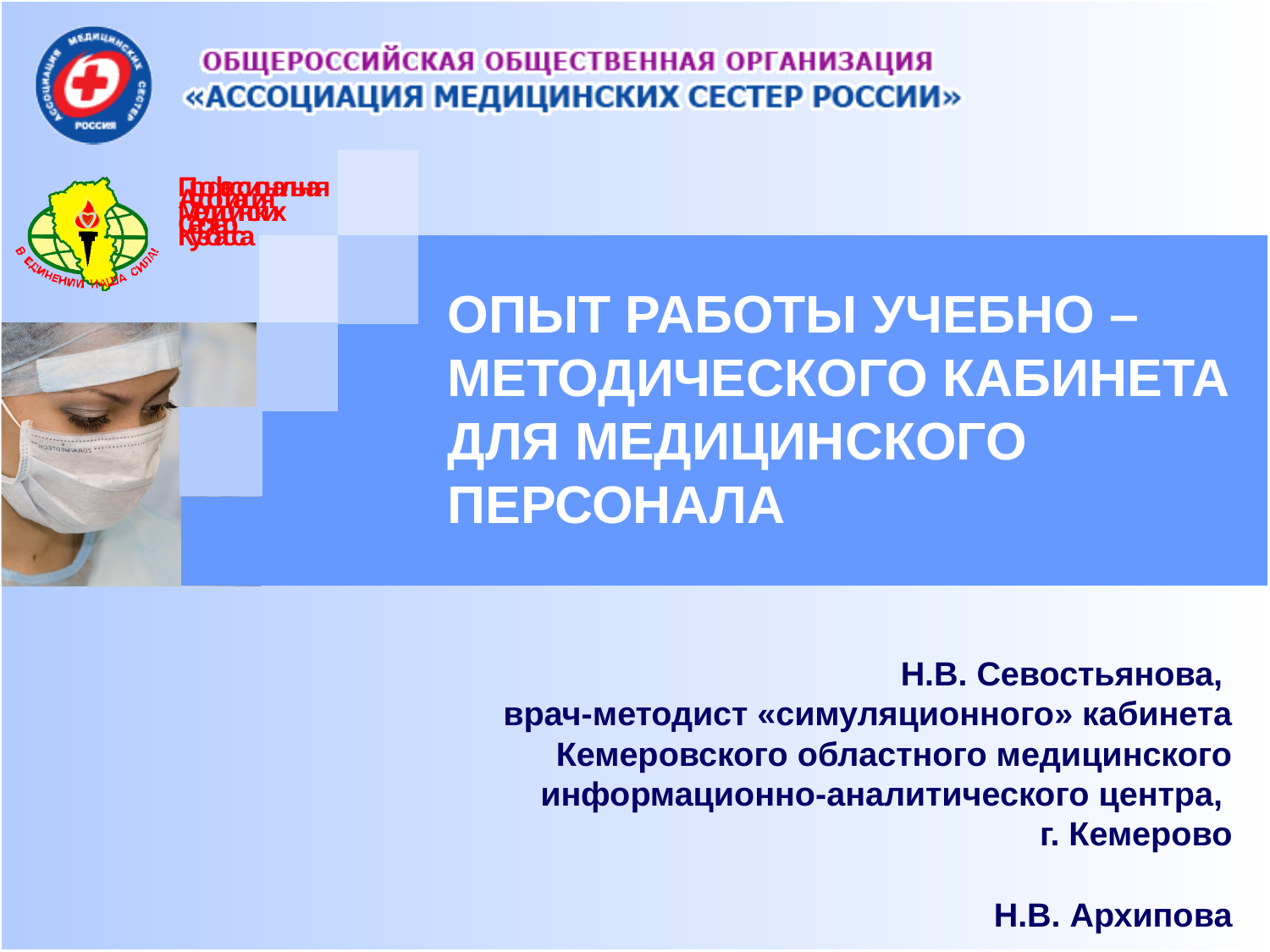

# ОПЫТ РАБОТЫ УЧЕБНО – МЕТОДИЧЕСКОГО КАБИНЕТА ДЛЯ МЕДИЦИНСКОГО ПЕРСОНАЛА
Н.В. Севостьянова,
врач-методист «симуляционного» кабинета Кемеровского областного медицинского информационно-аналитического центра,
г. Кемерово

Н.В. Архипова